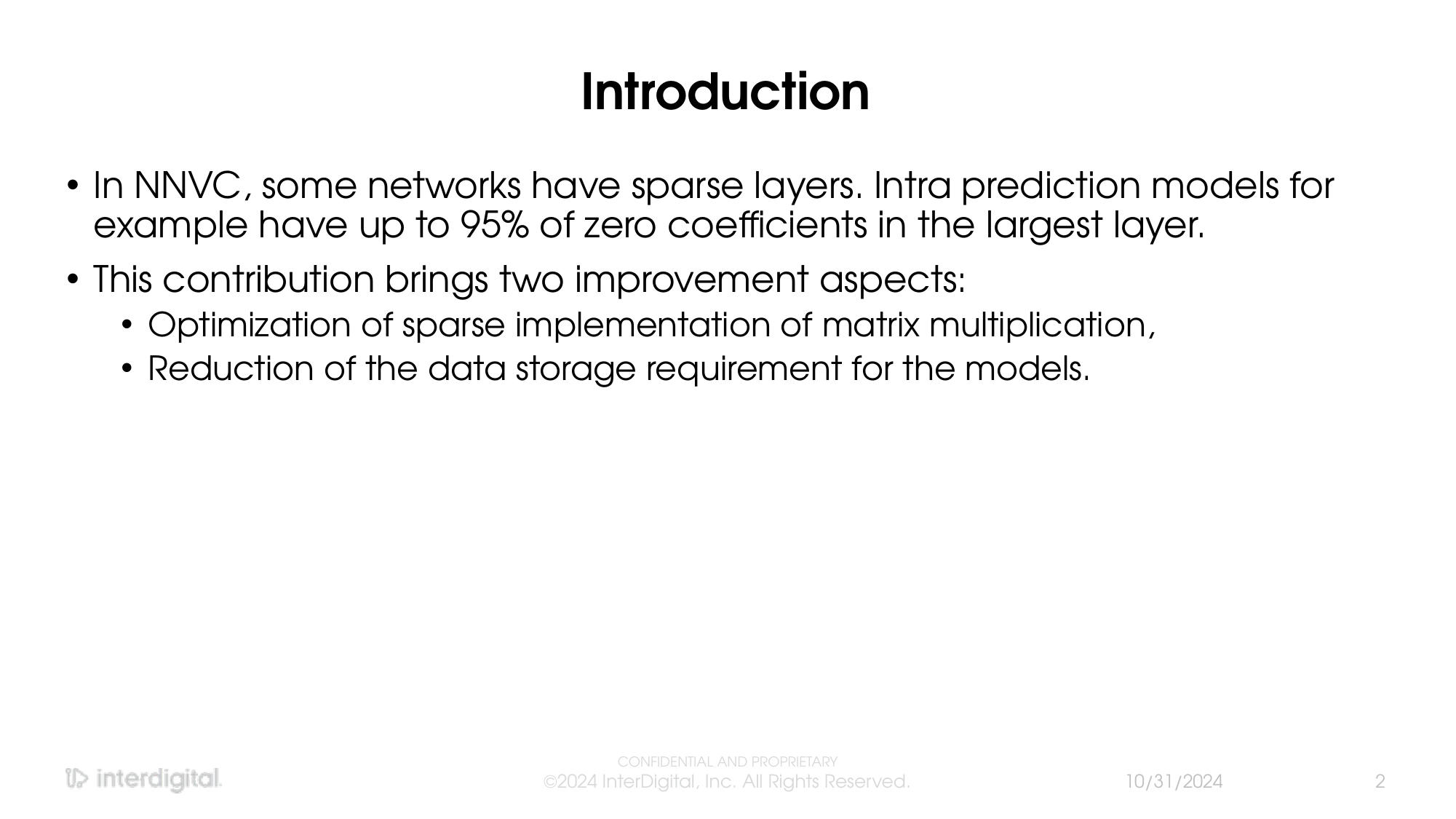

# Introduction
In NNVC, some networks have sparse layers. Intra prediction models for example have up to 95% of zero coefficients in the largest layer.
This contribution brings two improvement aspects:
Optimization of sparse implementation of matrix multiplication,
Reduction of the data storage requirement for the models.

CONFIDENTIAL AND PROPRIETARY
©2024 InterDigital, Inc. All Rights Reserved.
10/31/2024
2